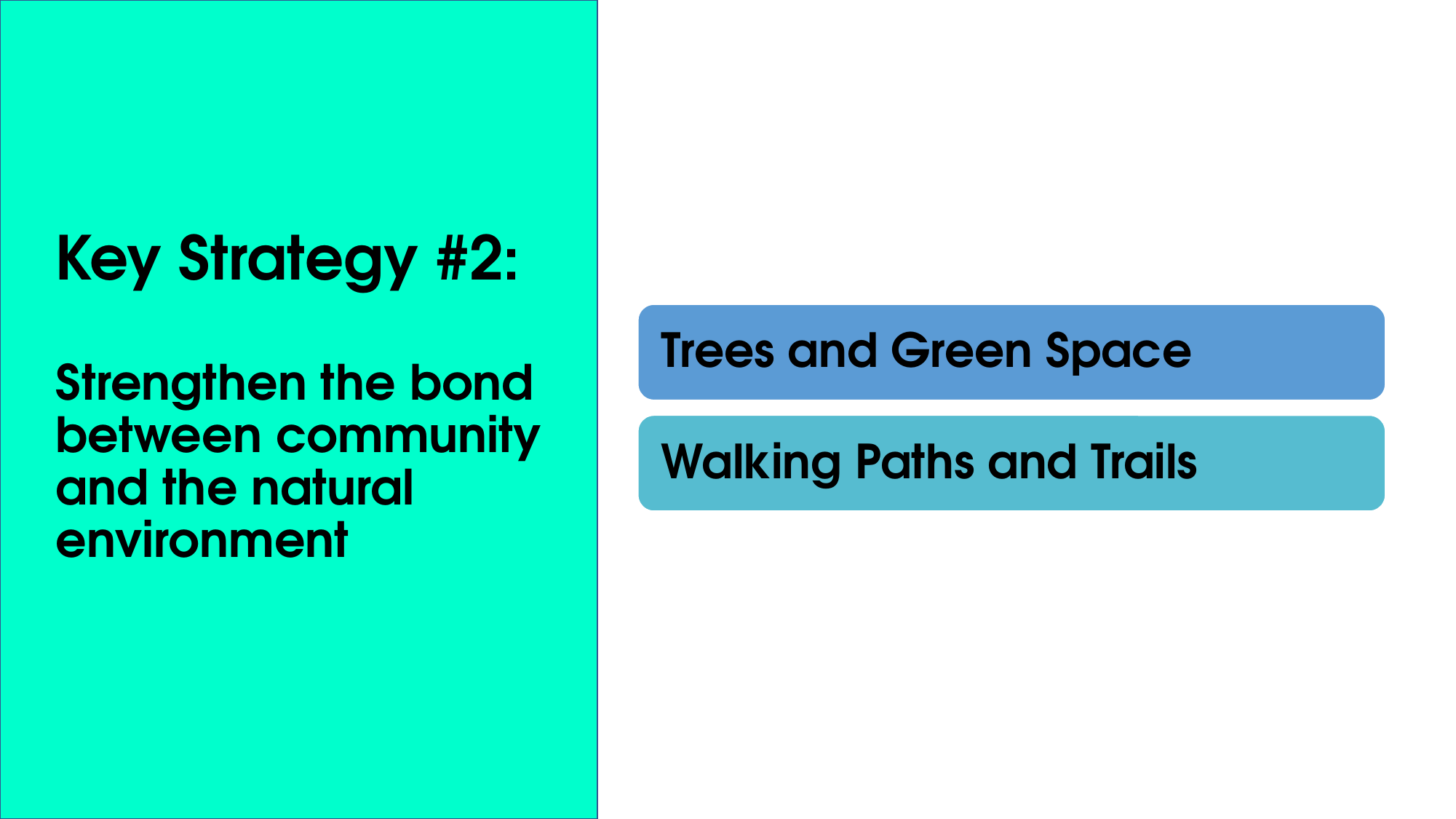

# Key Strategy #2: Strengthen the bond between community and the natural environment
Trees and Green Space
Walking Paths and Trails